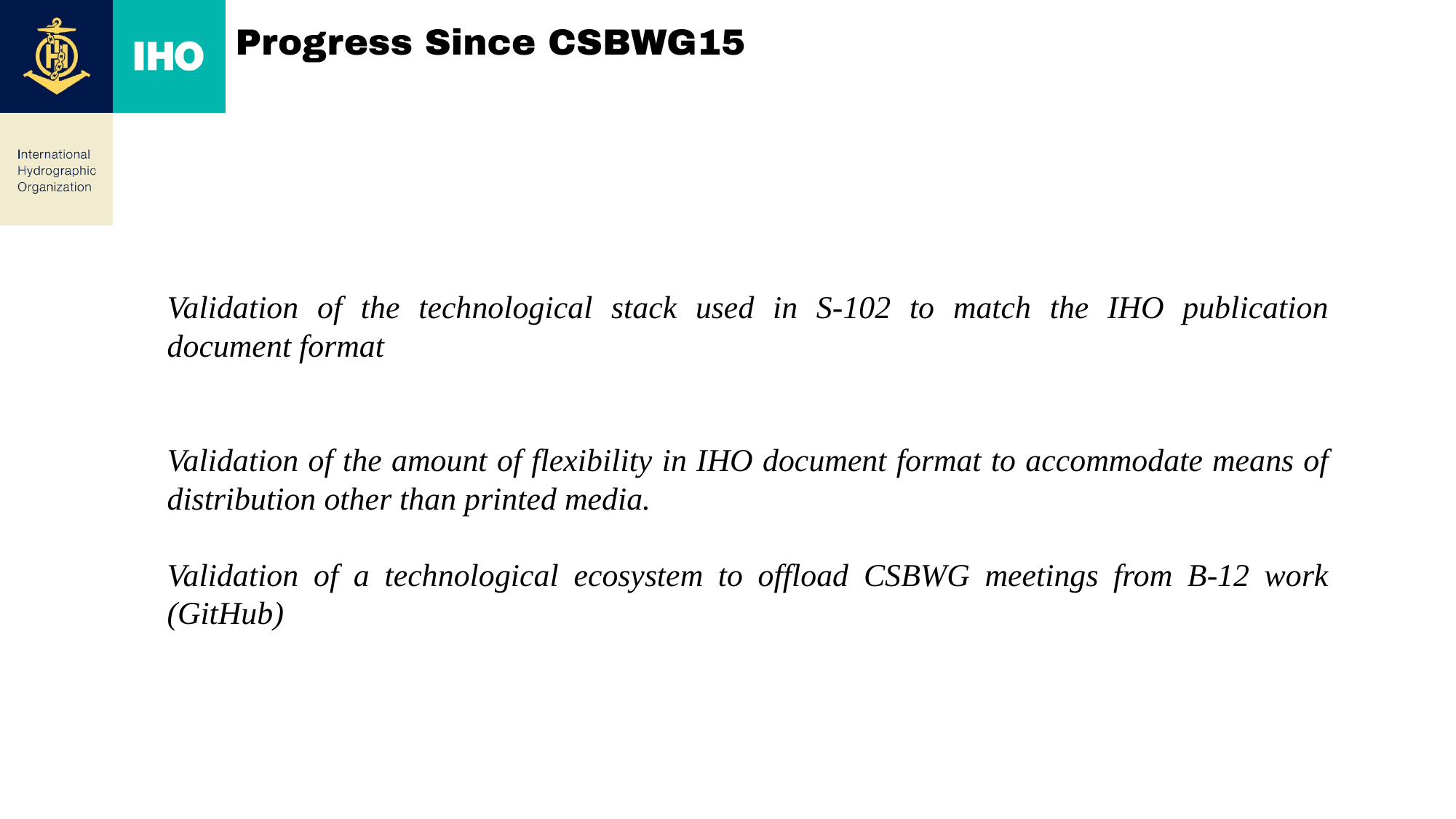

# Progress Since CSBWG15
Validation of the technological stack used in S-102 to match the IHO publication document format

Validation of the amount of flexibility in IHO document format to accommodate means of distribution other than printed media.

Validation of a technological ecosystem to offload CSBWG meetings from B-12 work (GitHub)